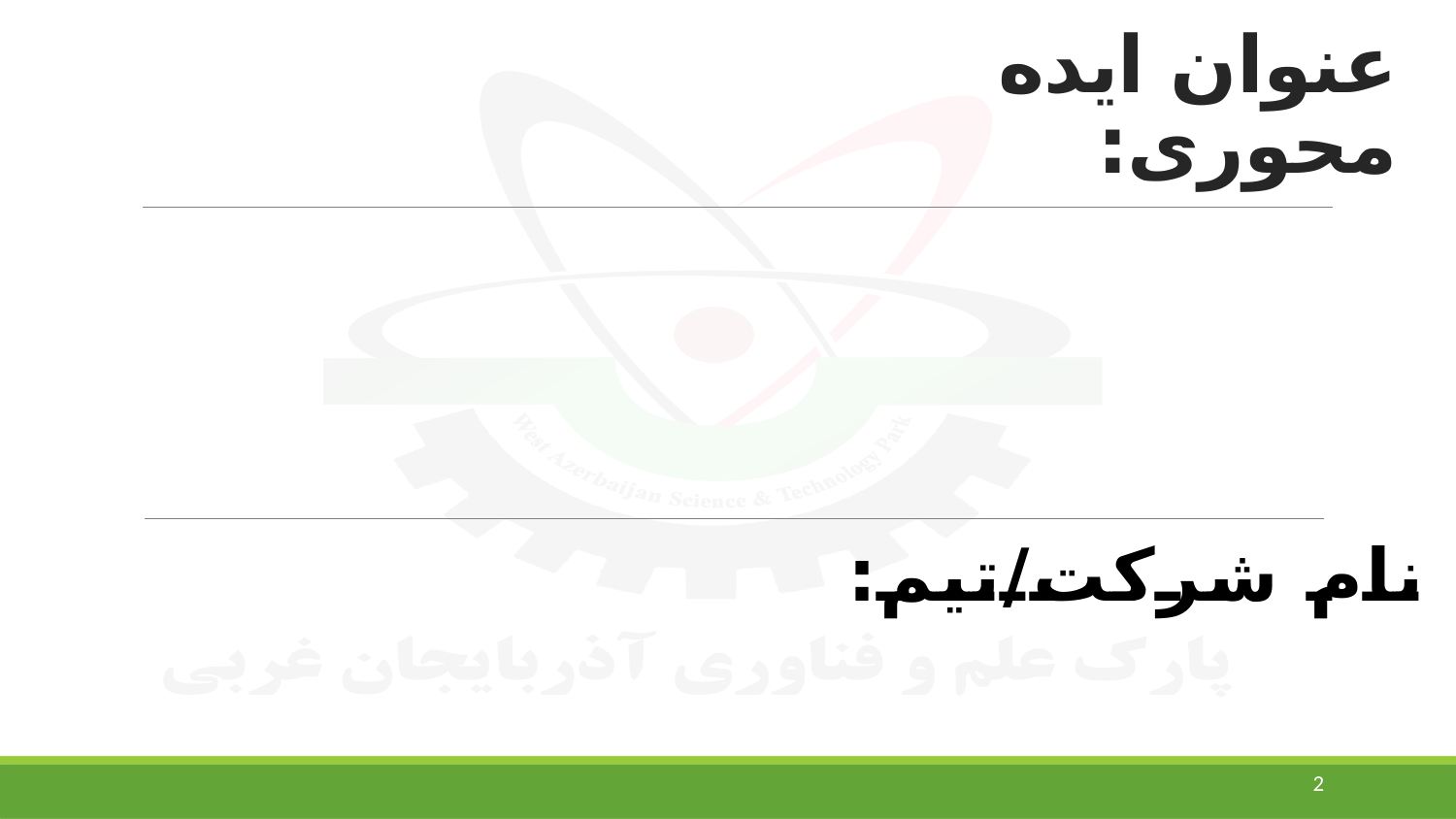

# عنوان ایده محوری:
نام شرکت/تیم:

2